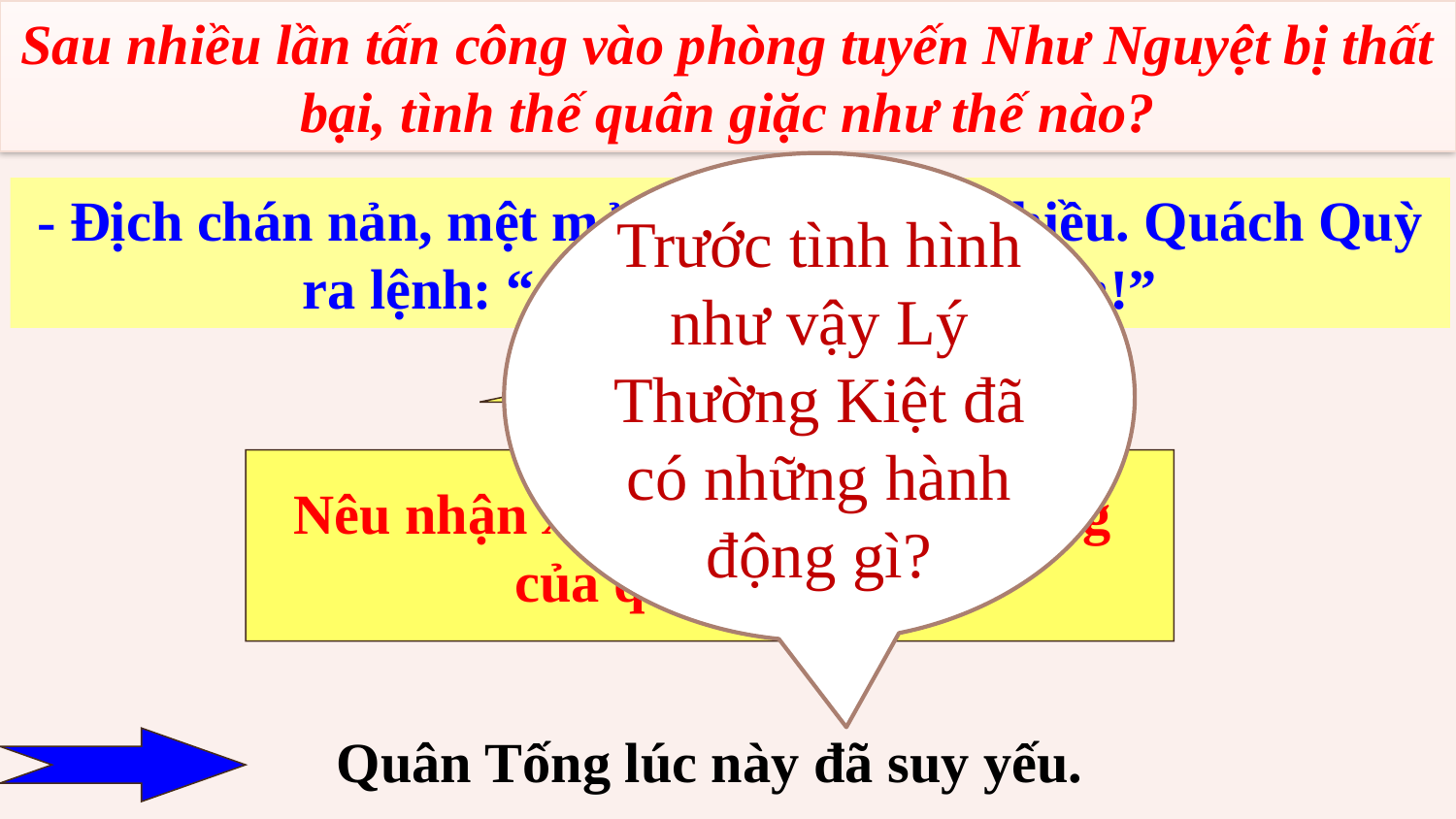

Sau nhiều lần tấn công vào phòng tuyến Như Nguyệt bị thất bại, tình thế quân giặc như thế nào?
Trước tình hình như vậy Lý Thường Kiệt đã có những hành động gì?
- Địch chán nản, mệt mỏi, ốm đau chết nhiều. Quách Quỳ ra lệnh: “ Ai bàn đánh sẽ bị chém!”
Nêu nhận xét của em về lực lượng
của quân Tống?
Quân Tống lúc này đã suy yếu.